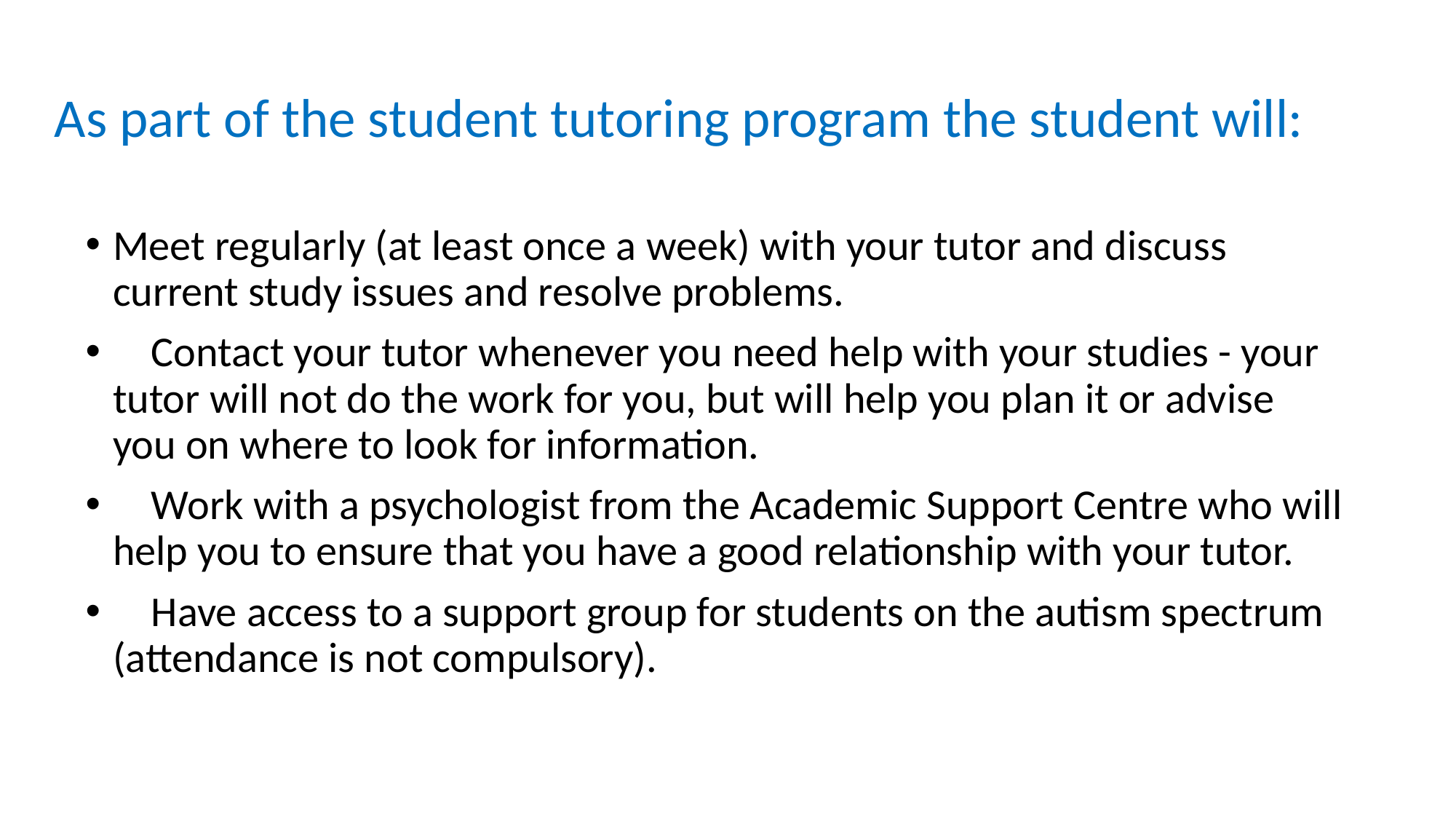

# As part of the student tutoring program the student will:
Meet regularly (at least once a week) with your tutor and discuss current study issues and resolve problems.
    Contact your tutor whenever you need help with your studies - your tutor will not do the work for you, but will help you plan it or advise you on where to look for information.
    Work with a psychologist from the Academic Support Centre who will help you to ensure that you have a good relationship with your tutor.
    Have access to a support group for students on the autism spectrum (attendance is not compulsory).